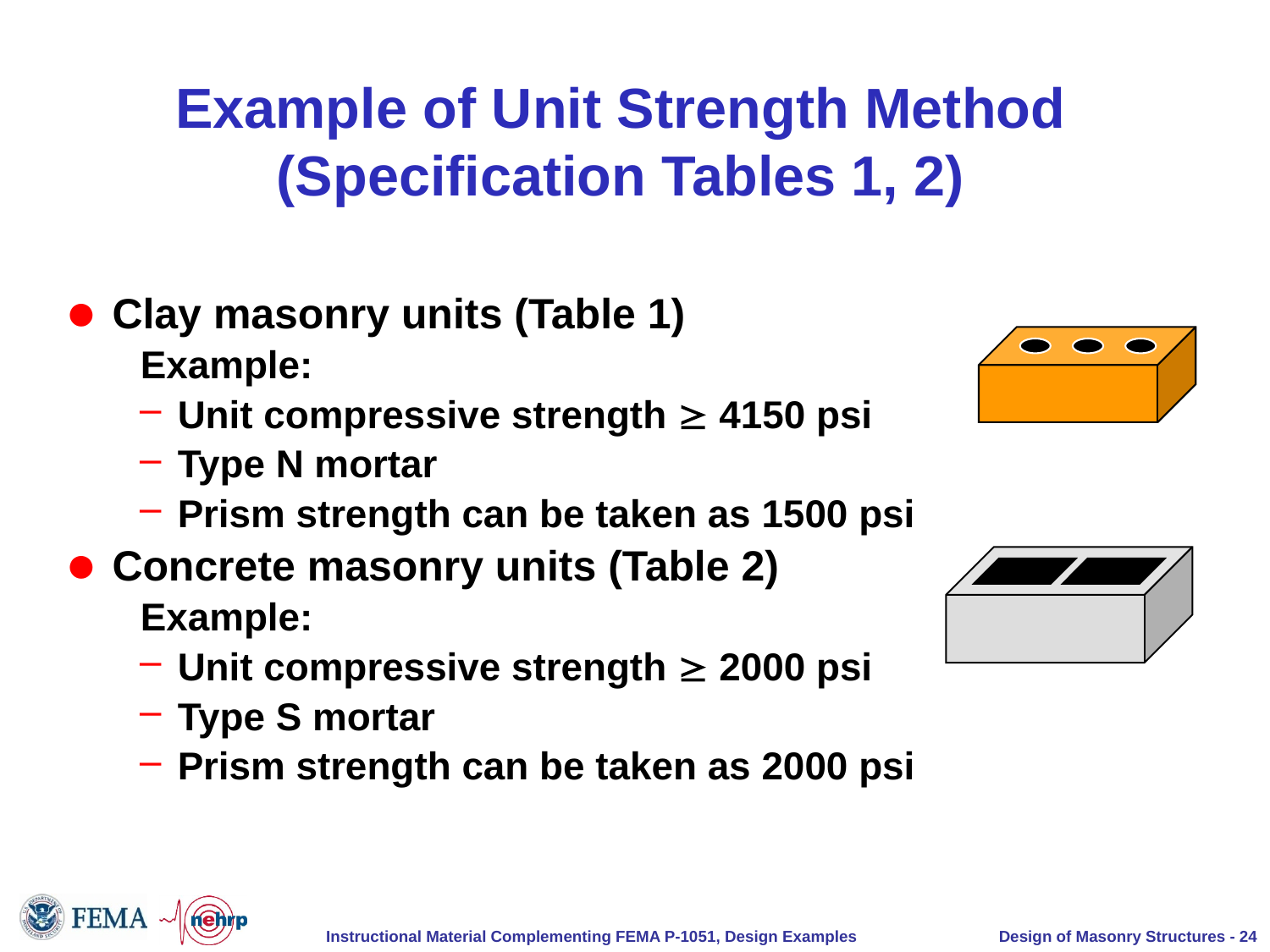

# Example of Unit Strength Method (Specification Tables 1, 2)
Clay masonry units (Table 1)
Example:
Unit compressive strength ≥ 4150 psi
Type N mortar
Prism strength can be taken as 1500 psi
Concrete masonry units (Table 2)
Example:
Unit compressive strength ≥ 2000 psi
Type S mortar
Prism strength can be taken as 2000 psi

Design of Masonry Structures - 24
Instructional Material Complementing FEMA P-1051, Design Examples